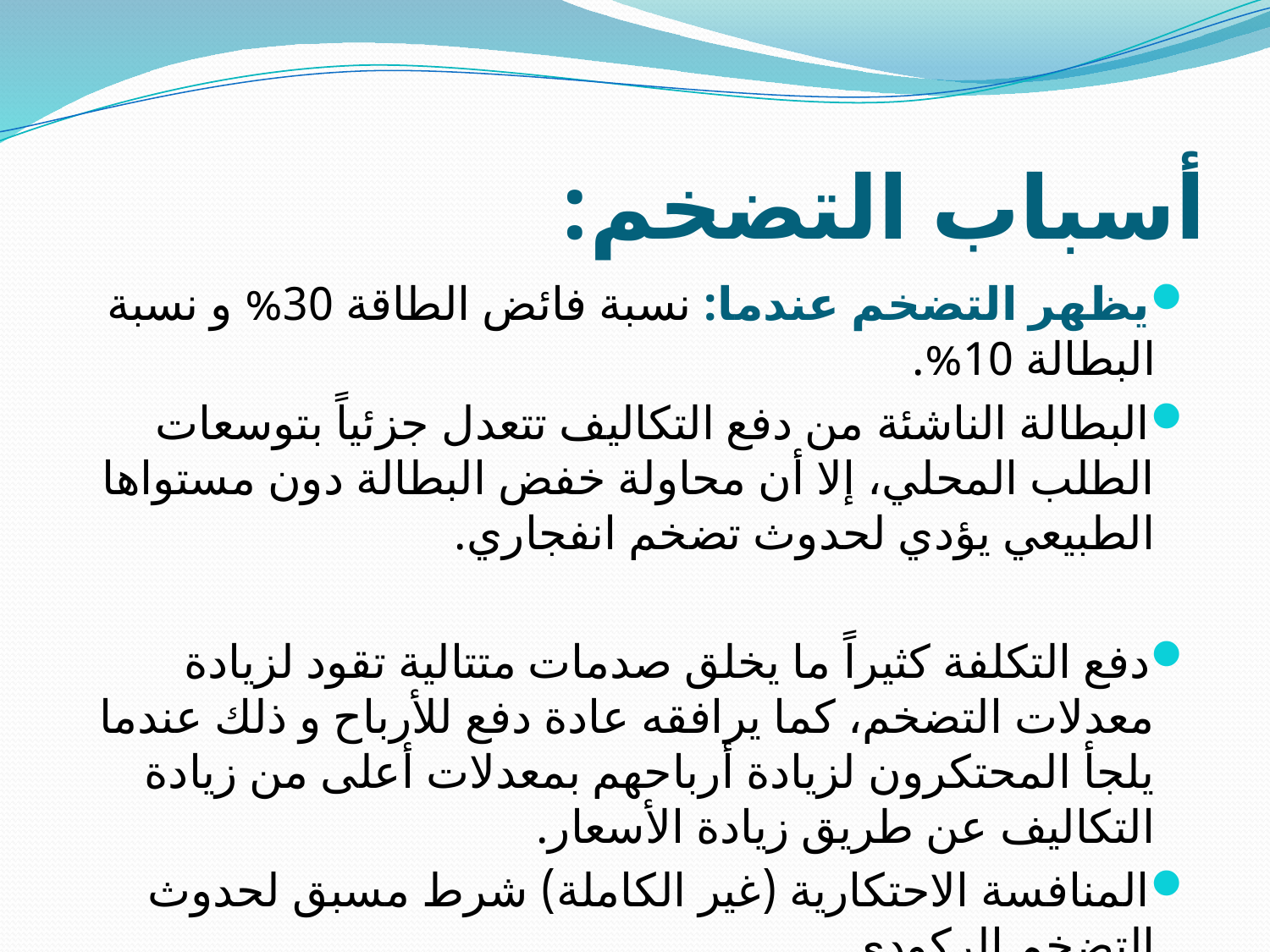

# أسباب التضخم:
يظهر التضخم عندما: نسبة فائض الطاقة 30% و نسبة البطالة 10%.
البطالة الناشئة من دفع التكاليف تتعدل جزئياً بتوسعات الطلب المحلي، إلا أن محاولة خفض البطالة دون مستواها الطبيعي يؤدي لحدوث تضخم انفجاري.

دفع التكلفة كثيراً ما يخلق صدمات متتالية تقود لزيادة معدلات التضخم، كما يرافقه عادة دفع للأرباح و ذلك عندما يلجأ المحتكرون لزيادة أرباحهم بمعدلات أعلى من زيادة التكاليف عن طريق زيادة الأسعار.
المنافسة الاحتكارية (غير الكاملة) شرط مسبق لحدوث التضخم الركودي.